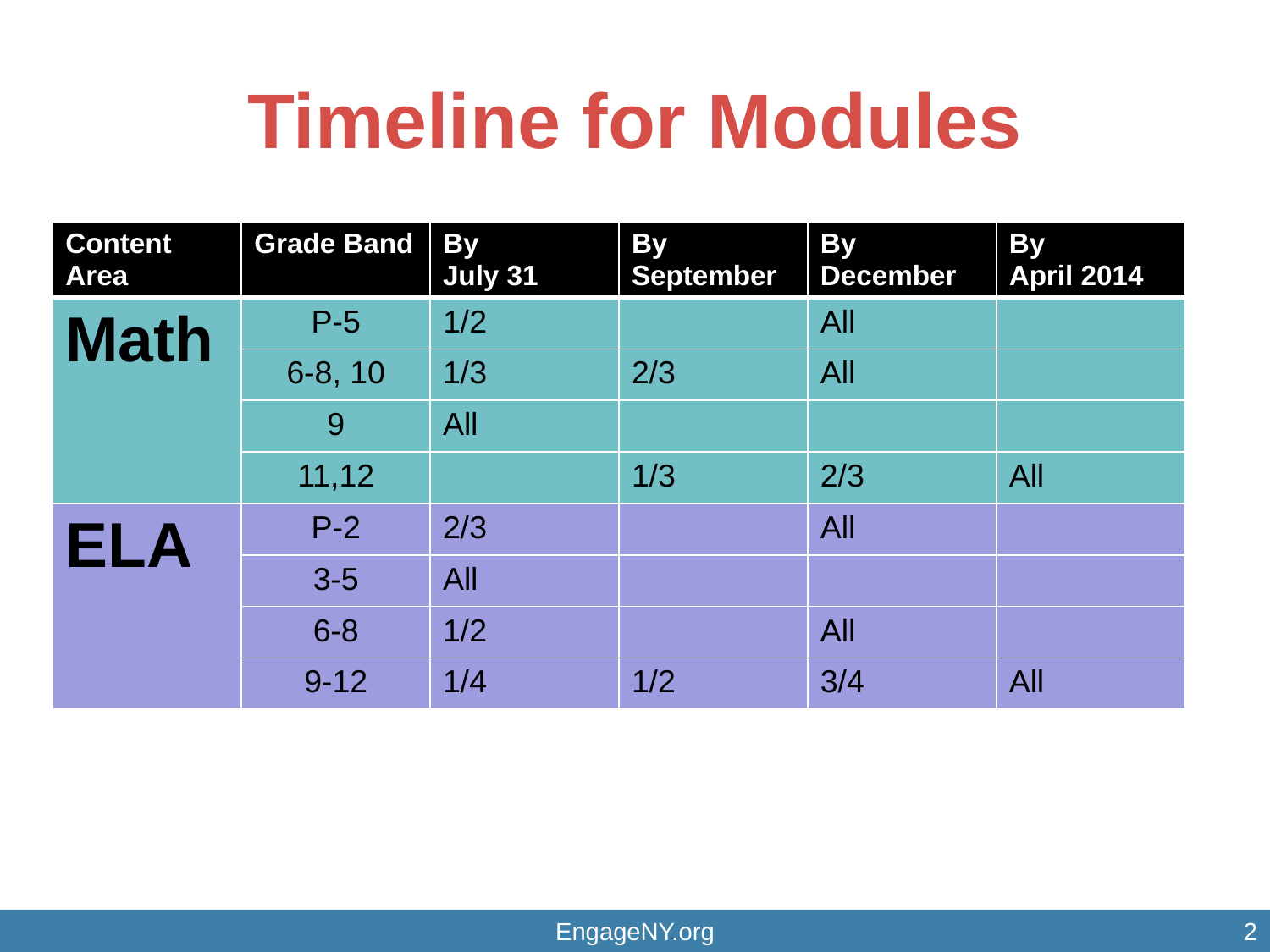

# Timeline for Modules
| Content Area | Grade Band | By July 31 | By September | By December | By April 2014 |
| --- | --- | --- | --- | --- | --- |
| Math | P-5 | 1/2 |  | All |  |
|  | 6-8, 10 | 1/3 | 2/3 | All |  |
|  | 9 | All |  |  |  |
|  | 11,12 |  | 1/3 | 2/3 | All |
| ELA | P-2 | 2/3 |  | All |  |
|  | 3-5 | All |  |  |  |
|  | 6-8 | 1/2 |  | All |  |
|  | 9-12 | 1/4 | 1/2 | 3/4 | All |
EngageNY.org
2